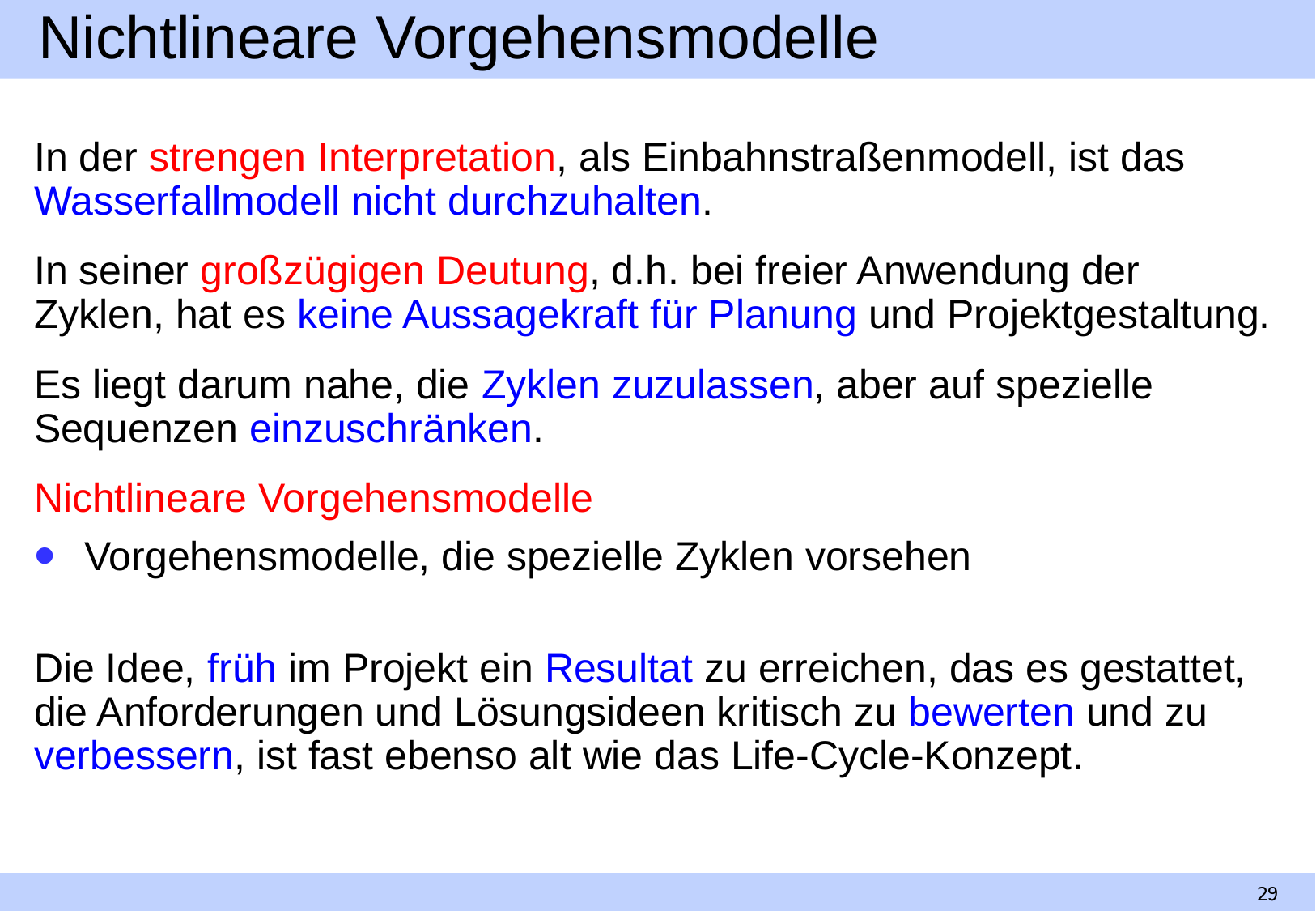

# Nichtlineare Vorgehensmodelle
In der strengen Interpretation, als Einbahnstraßenmodell, ist das Wasserfallmodell nicht durchzuhalten.
In seiner großzügigen Deutung, d.h. bei freier Anwendung der Zyklen, hat es keine Aussagekraft für Planung und Projektgestaltung.
Es liegt darum nahe, die Zyklen zuzulassen, aber auf spezielle Sequenzen einzuschränken.
Nichtlineare Vorgehensmodelle
Vorgehensmodelle, die spezielle Zyklen vorsehen
Die Idee, früh im Projekt ein Resultat zu erreichen, das es gestattet, die Anforderungen und Lösungsideen kritisch zu bewerten und zu verbessern, ist fast ebenso alt wie das Life-Cycle-Konzept.

29